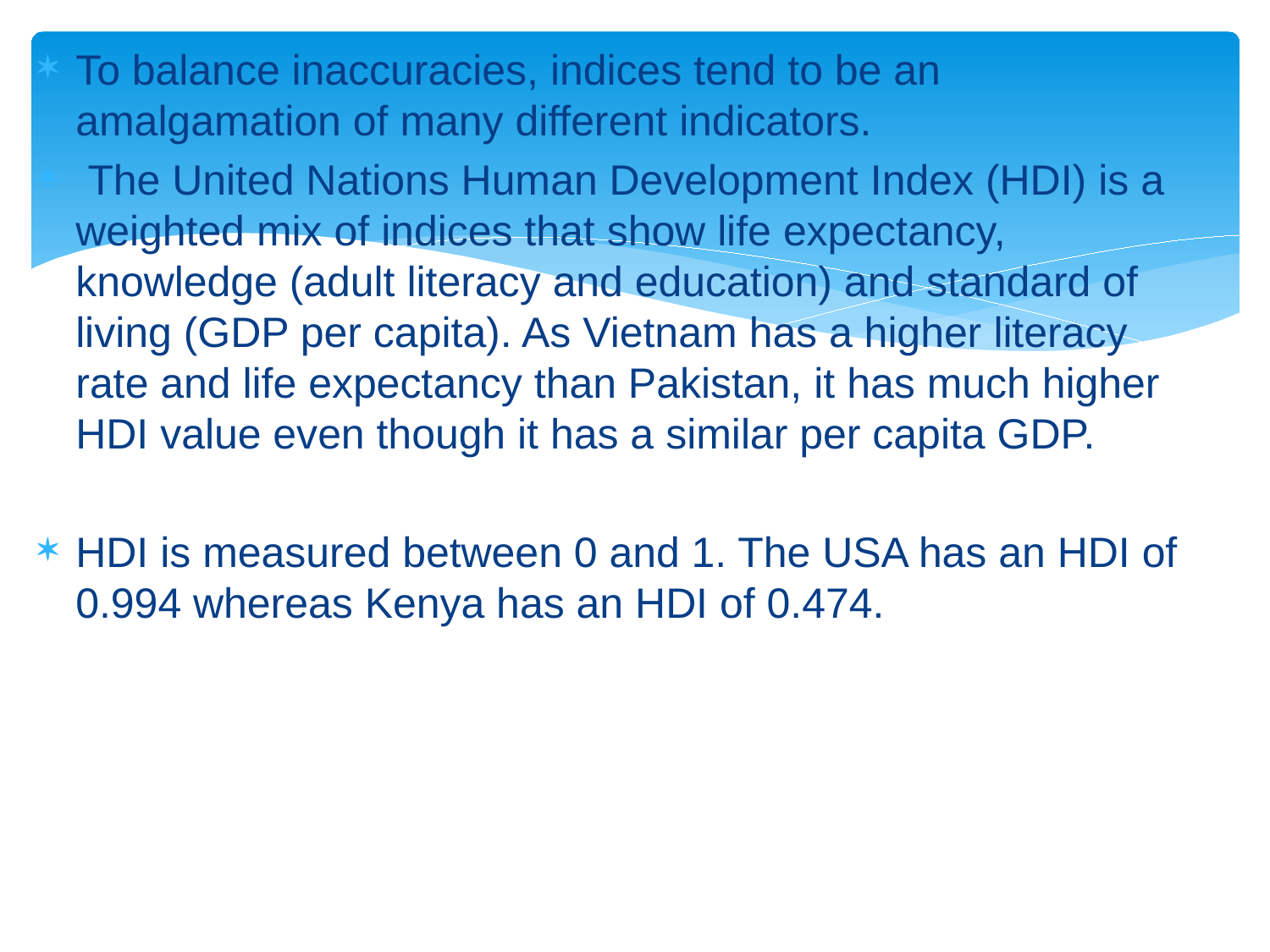

To balance inaccuracies, indices tend to be an amalgamation of many different indicators.
 The United Nations Human Development Index (HDI) is a weighted mix of indices that show life expectancy, knowledge (adult literacy and education) and standard of living (GDP per capita). As Vietnam has a higher literacy rate and life expectancy than Pakistan, it has much higher HDI value even though it has a similar per capita GDP.

HDI is measured between 0 and 1. The USA has an HDI of 0.994 whereas Kenya has an HDI of 0.474.